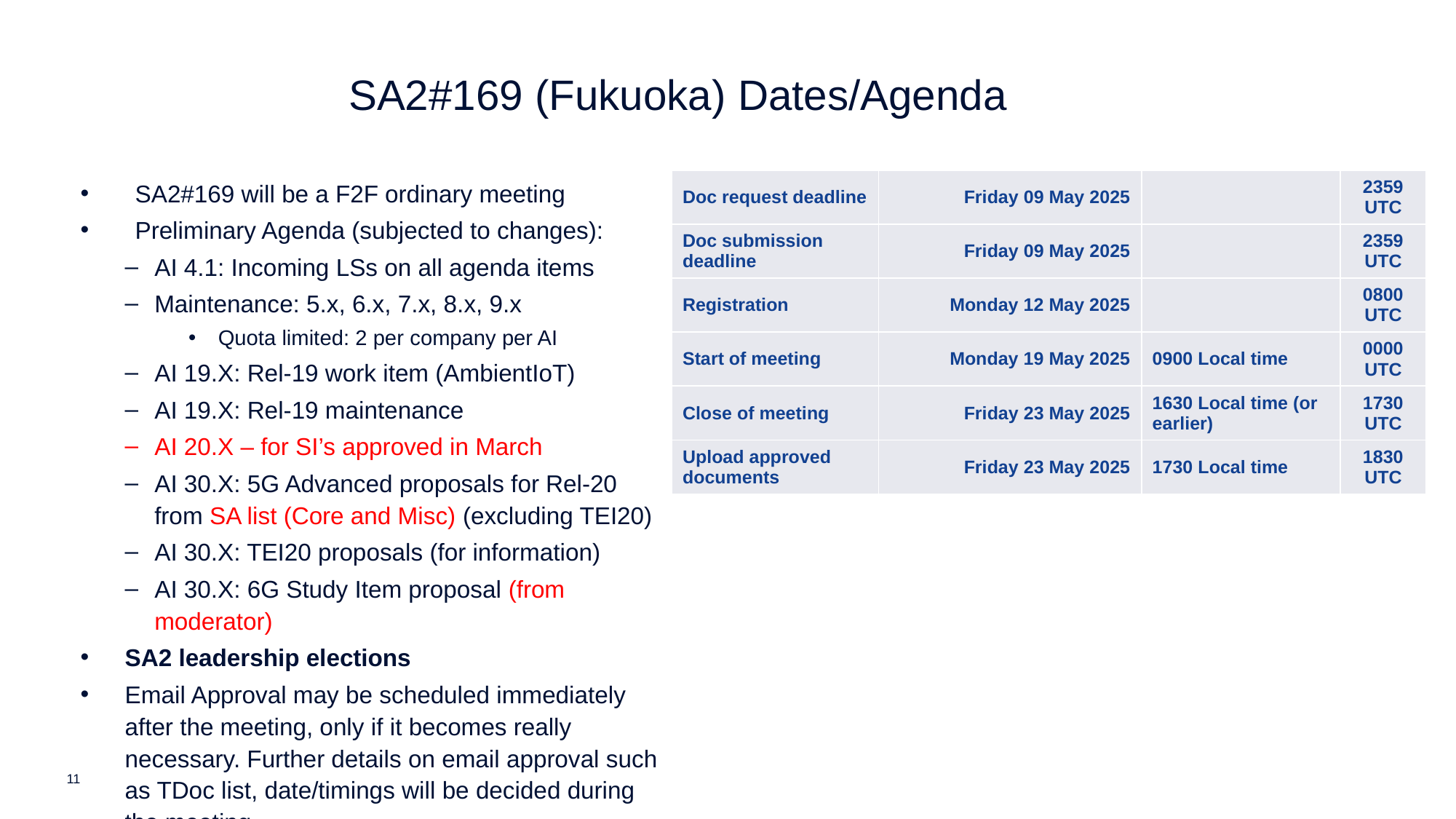

SA2#169 (Fukuoka) Dates/Agenda
SA2#169 will be a F2F ordinary meeting
Preliminary Agenda (subjected to changes):
AI 4.1: Incoming LSs on all agenda items
Maintenance: 5.x, 6.x, 7.x, 8.x, 9.x
Quota limited: 2 per company per AI
AI 19.X: Rel-19 work item (AmbientIoT)
AI 19.X: Rel-19 maintenance
AI 20.X – for SI’s approved in March
AI 30.X: 5G Advanced proposals for Rel-20 from SA list (Core and Misc) (excluding TEI20)
AI 30.X: TEI20 proposals (for information)
AI 30.X: 6G Study Item proposal (from moderator)
SA2 leadership elections
Email Approval may be scheduled immediately after the meeting, only if it becomes really necessary. Further details on email approval such as TDoc list, date/timings will be decided during the meeting.

| Doc request deadline | Friday 09 May 2025 |  | 2359 UTC |
| --- | --- | --- | --- |
| Doc submission deadline | Friday 09 May 2025 |  | 2359 UTC |
| Registration | Monday 12 May 2025 |  | 0800 UTC |
| Start of meeting | Monday 19 May 2025 | 0900 Local time | 0000 UTC |
| Close of meeting | Friday 23 May 2025 | 1630 Local time (or earlier) | 1730 UTC |
| Upload approved documents | Friday 23 May 2025 | 1730 Local time | 1830 UTC |